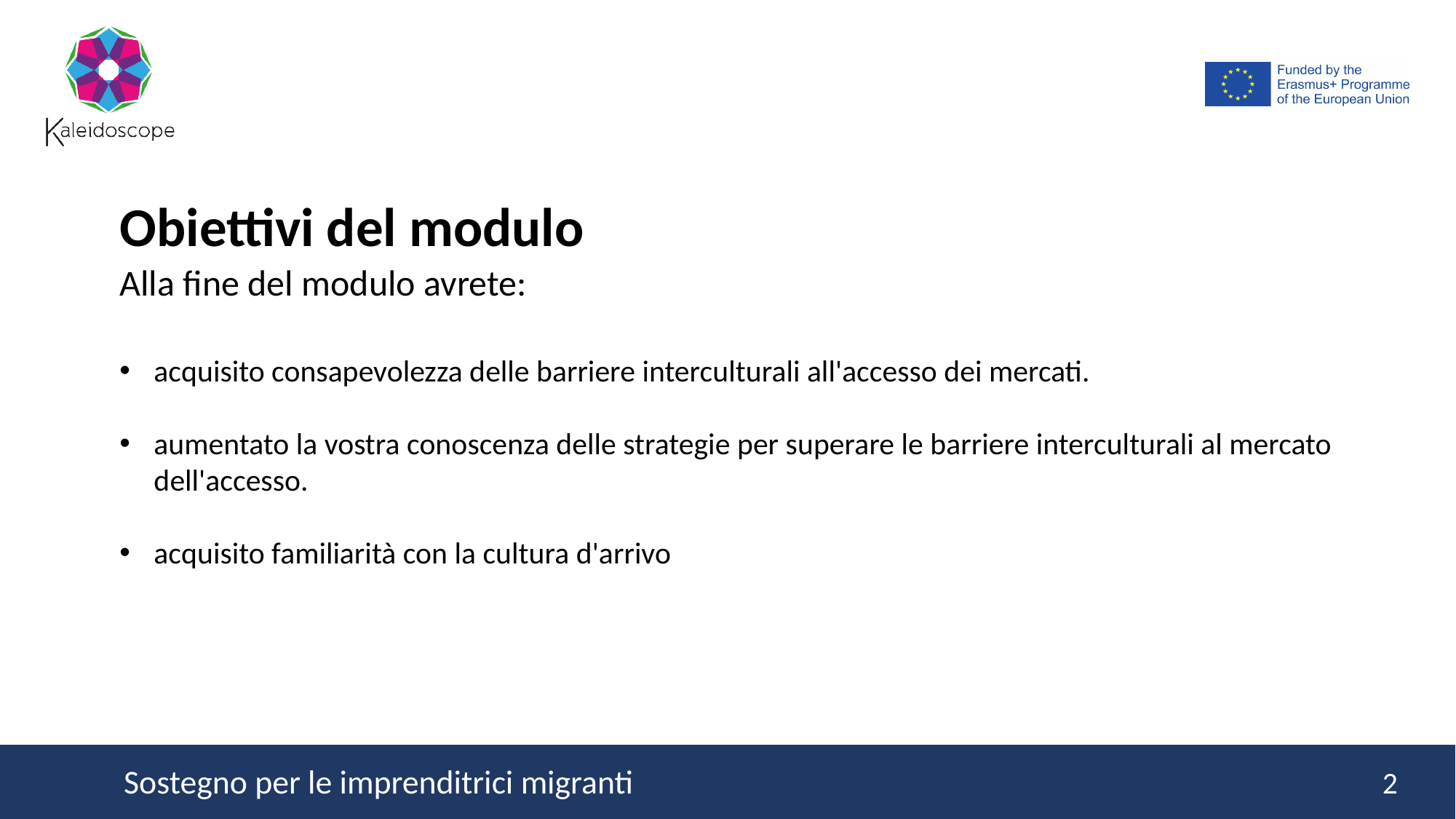

Obiettivi del modulo
Alla fine del modulo avrete:

acquisito consapevolezza delle barriere interculturali all'accesso dei mercati.

aumentato la vostra conoscenza delle strategie per superare le barriere interculturali al mercato dell'accesso.

acquisito familiarità con la cultura d'arrivo
2